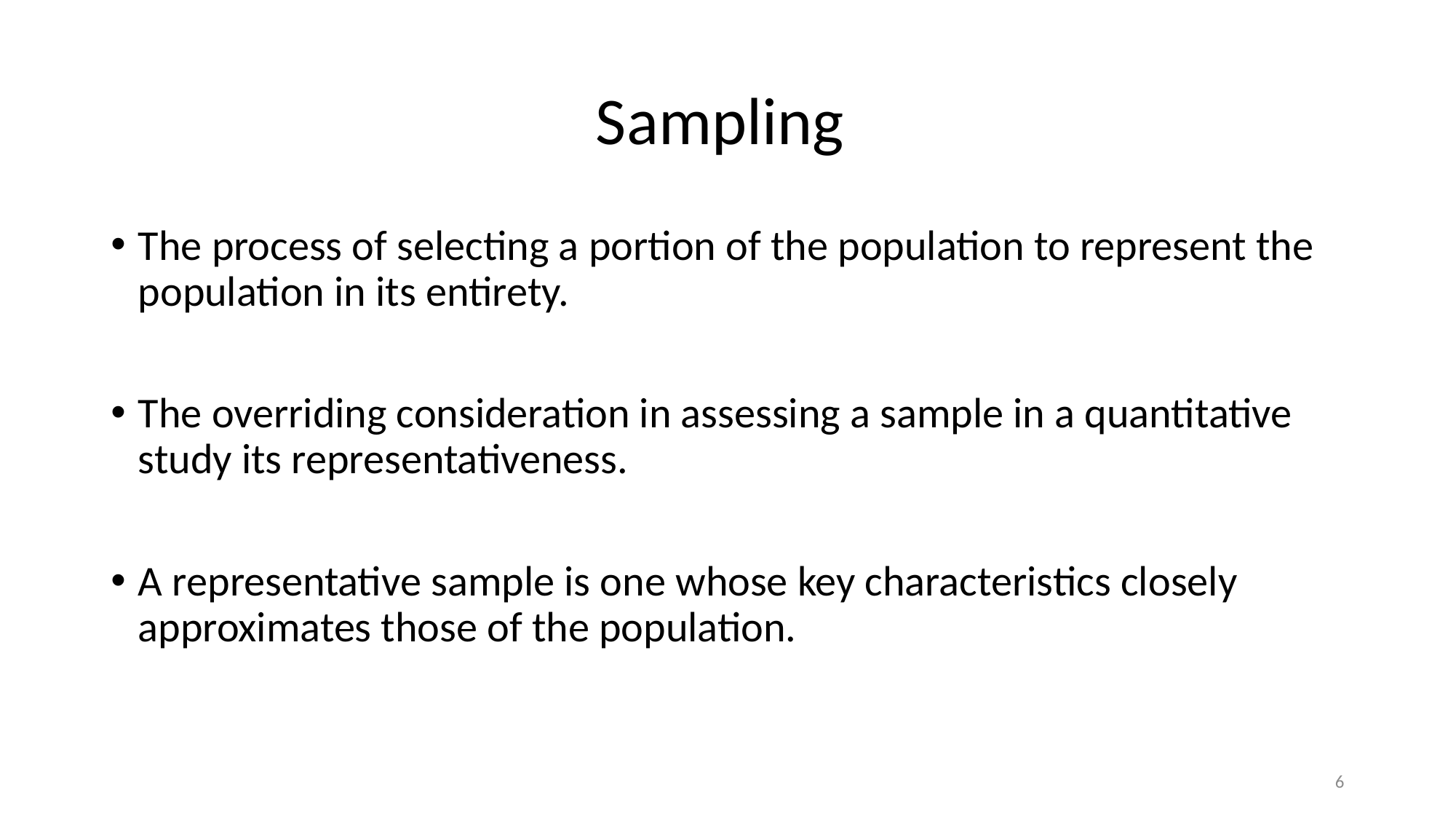

# Sampling
The process of selecting a portion of the population to represent the population in its entirety.

The overriding consideration in assessing a sample in a quantitative study its representativeness.

A representative sample is one whose key characteristics closely approximates those of the population.
6